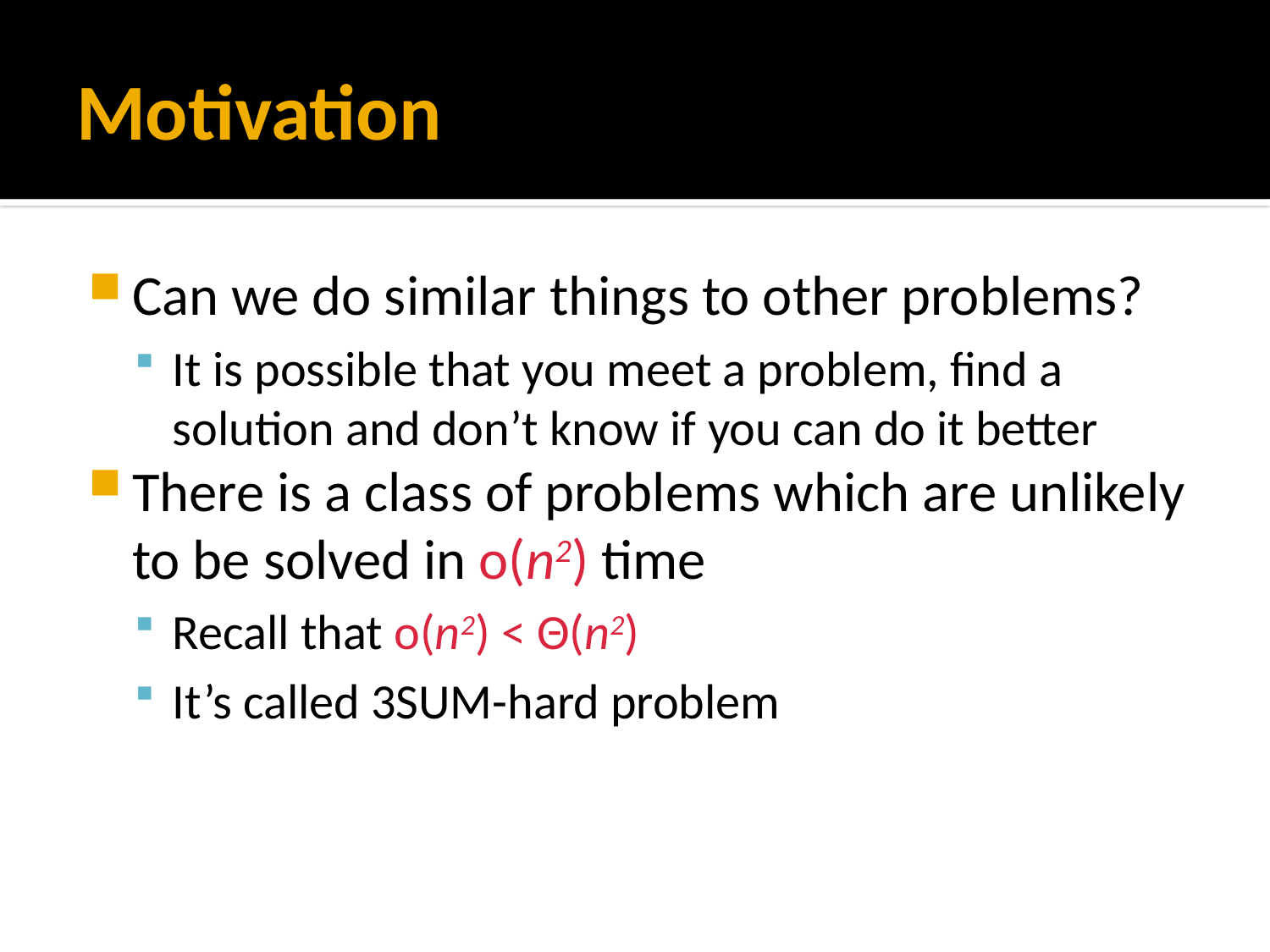

# Motivation
Can we do similar things to other problems?
It is possible that you meet a problem, find a solution and don’t know if you can do it better
There is a class of problems which are unlikely to be solved in o(n2) time
Recall that o(n2) < Θ(n2)
It’s called 3SUM-hard problem